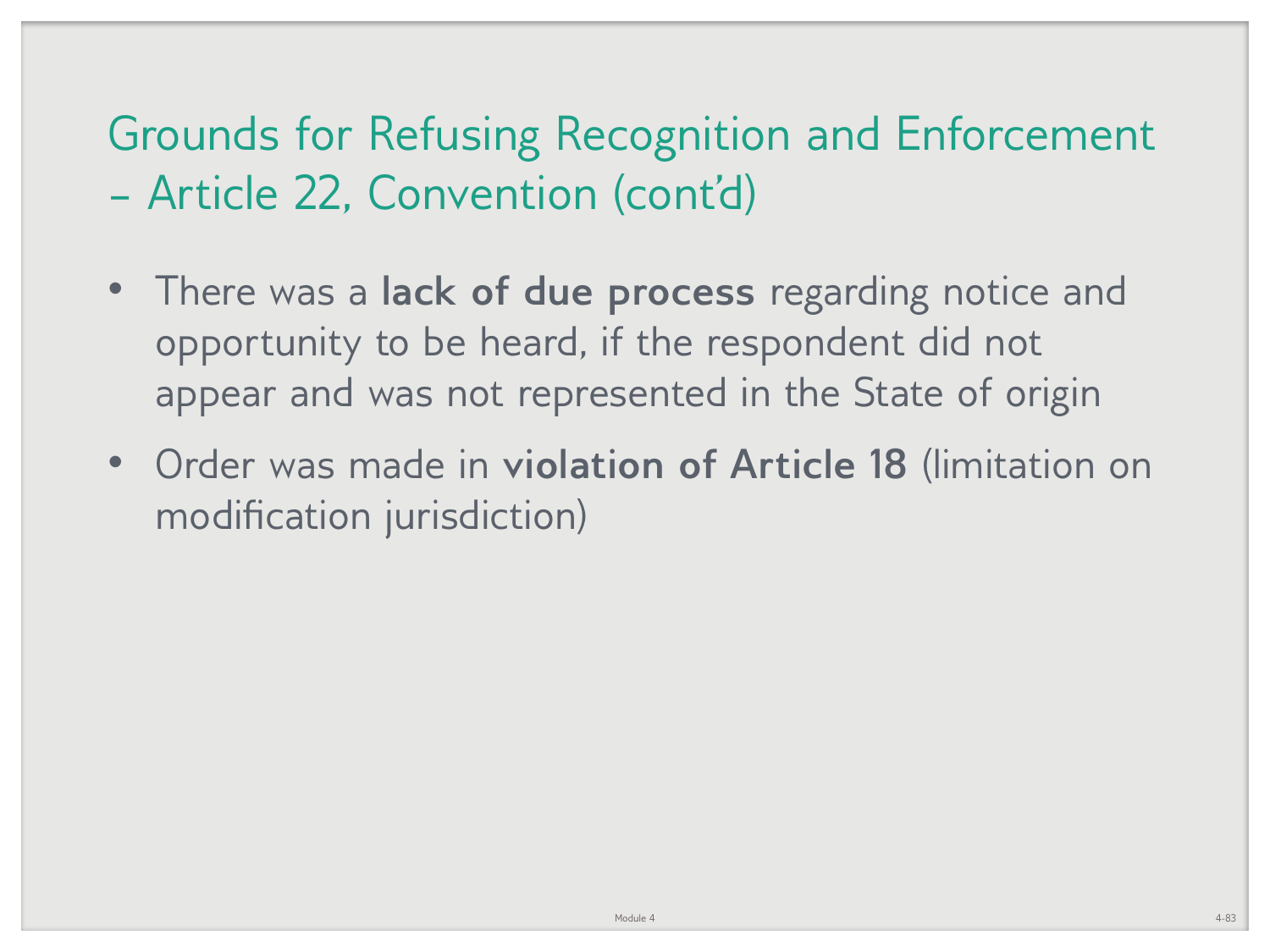

# Grounds for Refusing Recognition and Enforcement – Article 22, Convention (cont’d)
There was a lack of due process regarding notice and opportunity to be heard, if the respondent did not appear and was not represented in the State of origin
Order was made in violation of Article 18 (limitation on modification jurisdiction)

Module 4
4-83